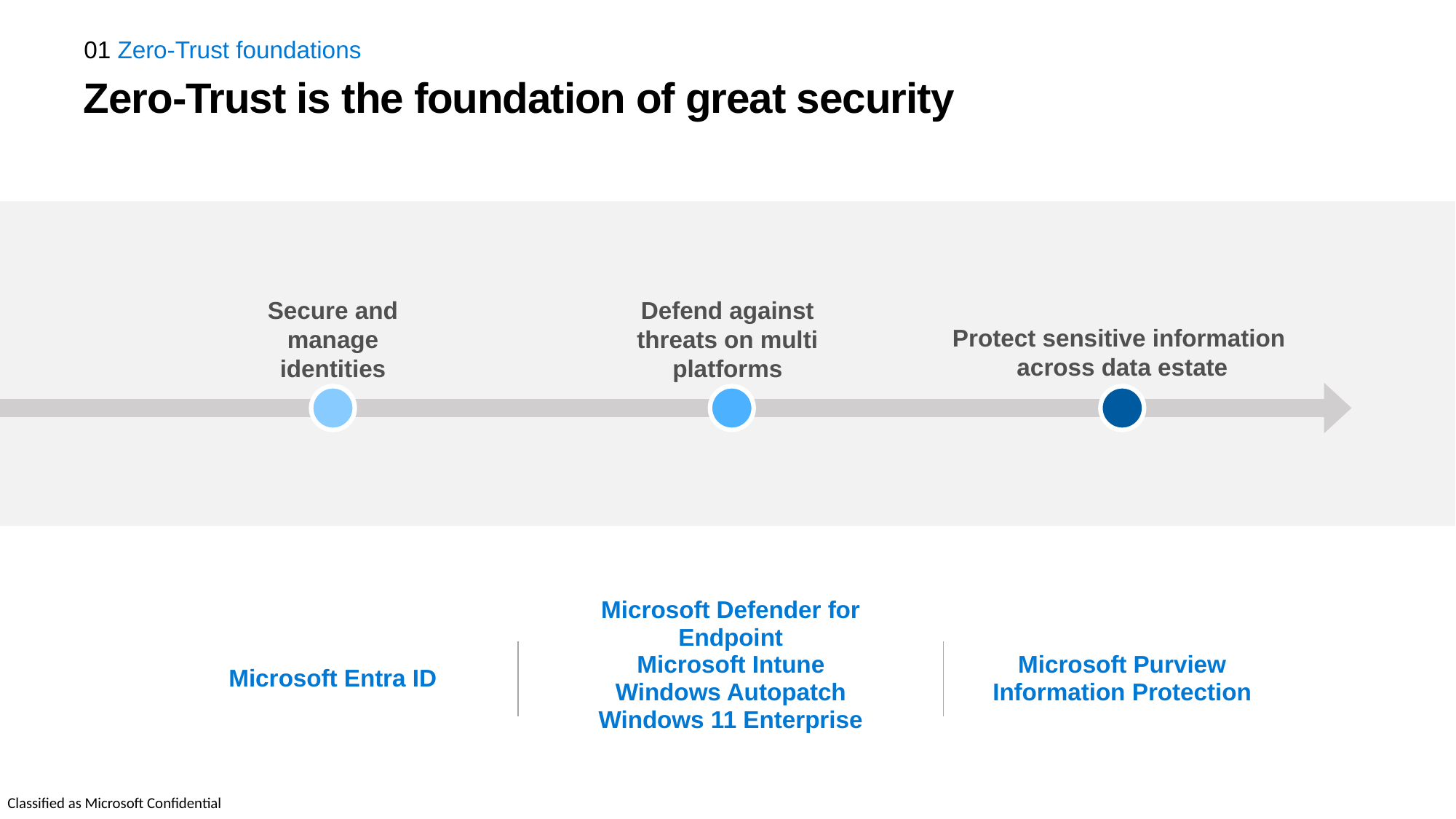

01 Zero-Trust foundations
Zero-Trust is the foundation of great security

Protect sensitive information
across data estate
Secure and manage identities
Defend against threats on multi platforms

Microsoft Defender for Endpoint
Microsoft Intune
Windows Autopatch
Windows 11 Enterprise

Microsoft Purview Information Protection
Microsoft Entra ID